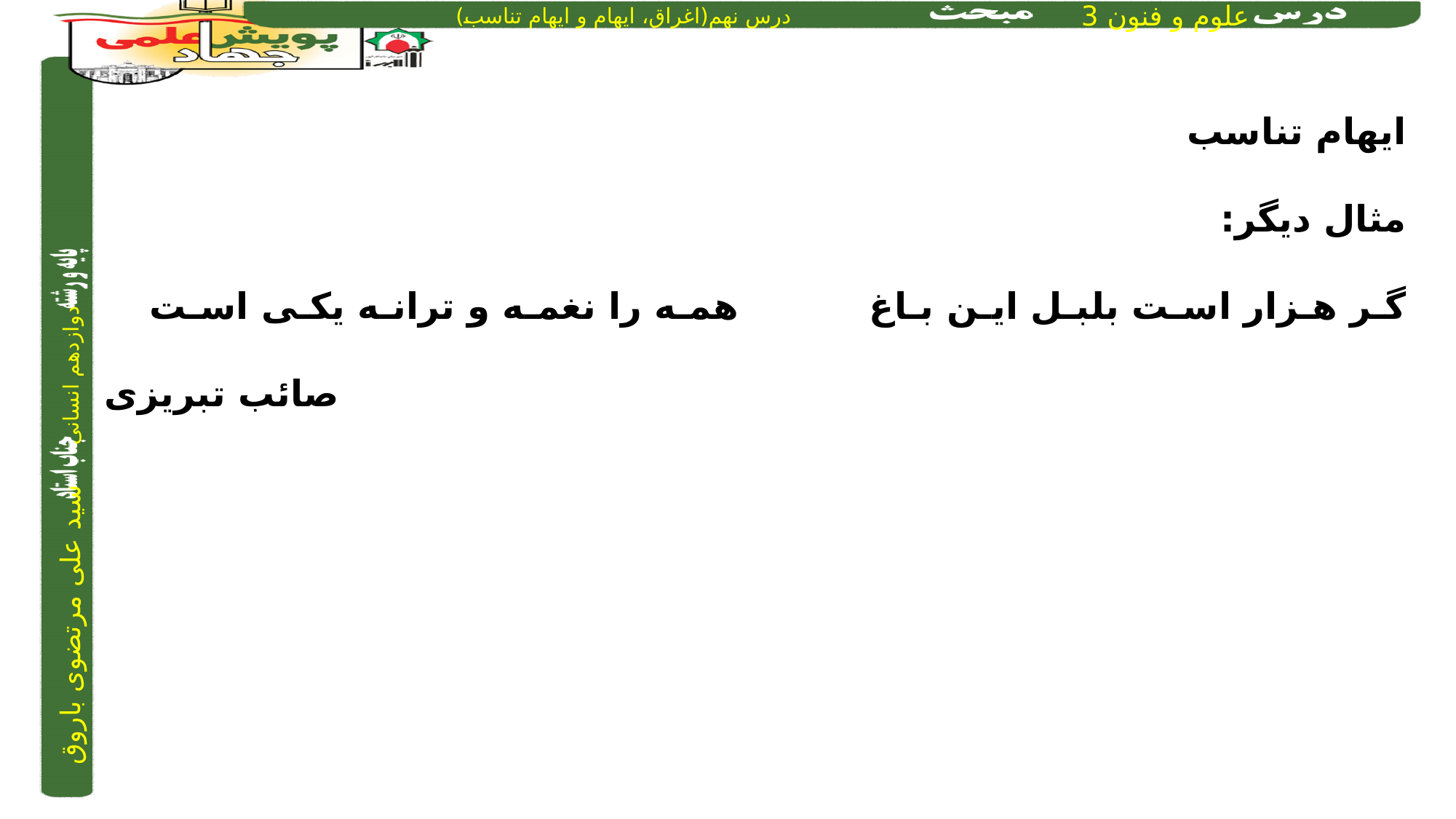

ایهام تناسب
مثال دیگر:
گـر هـزار اسـت بلبـل ایـن بـاغ			 همـه را نغمـه و ترانـه یکـی اسـت
صائب تبریزی